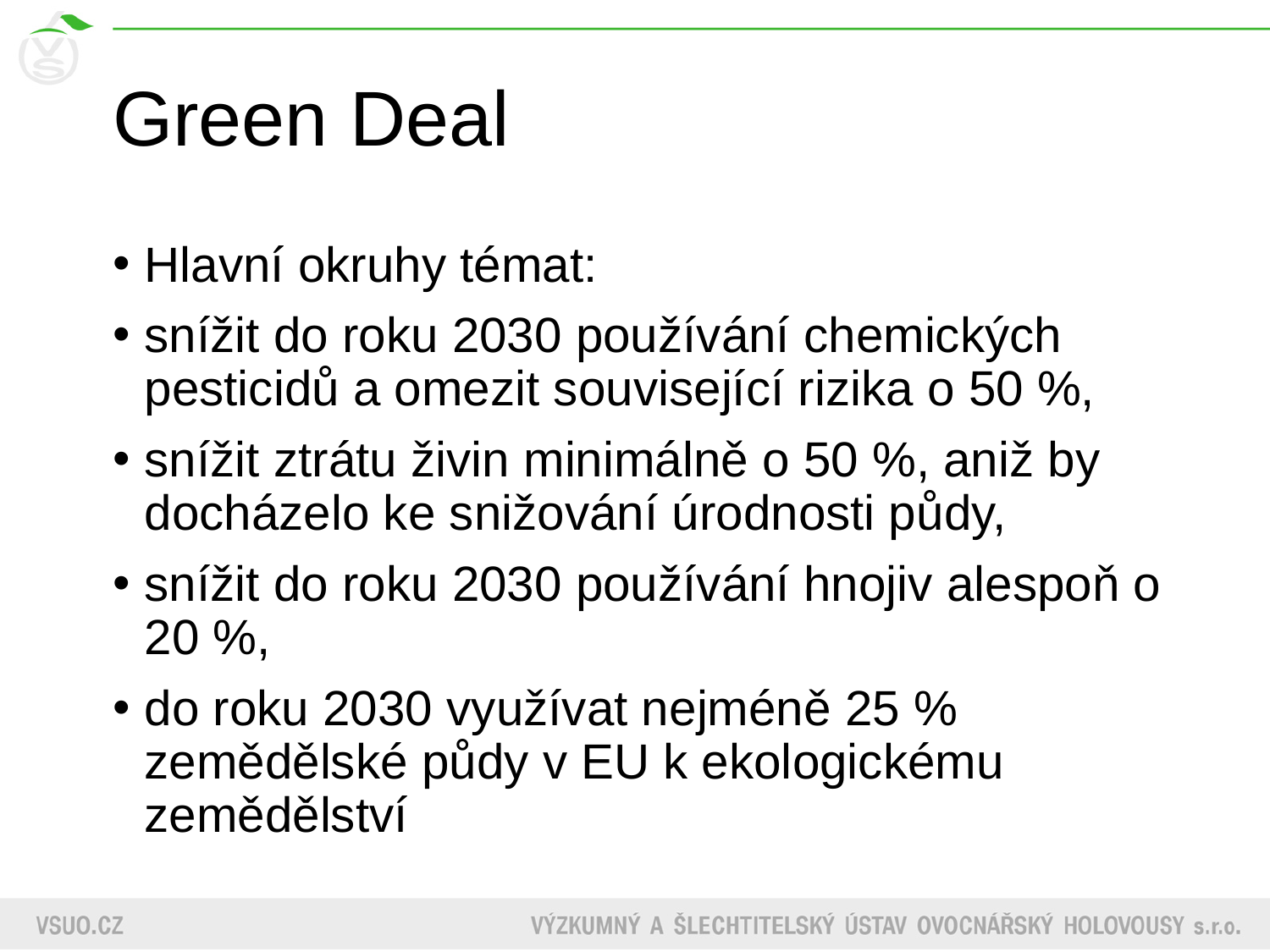

# Green Deal
Hlavní okruhy témat:
snížit do roku 2030 používání chemických pesticidů a omezit související rizika o 50 %,
snížit ztrátu živin minimálně o 50 %, aniž by docházelo ke snižování úrodnosti půdy,
snížit do roku 2030 používání hnojiv alespoň o 20 %,
do roku 2030 využívat nejméně 25 % zemědělské půdy v EU k ekologickému zemědělství